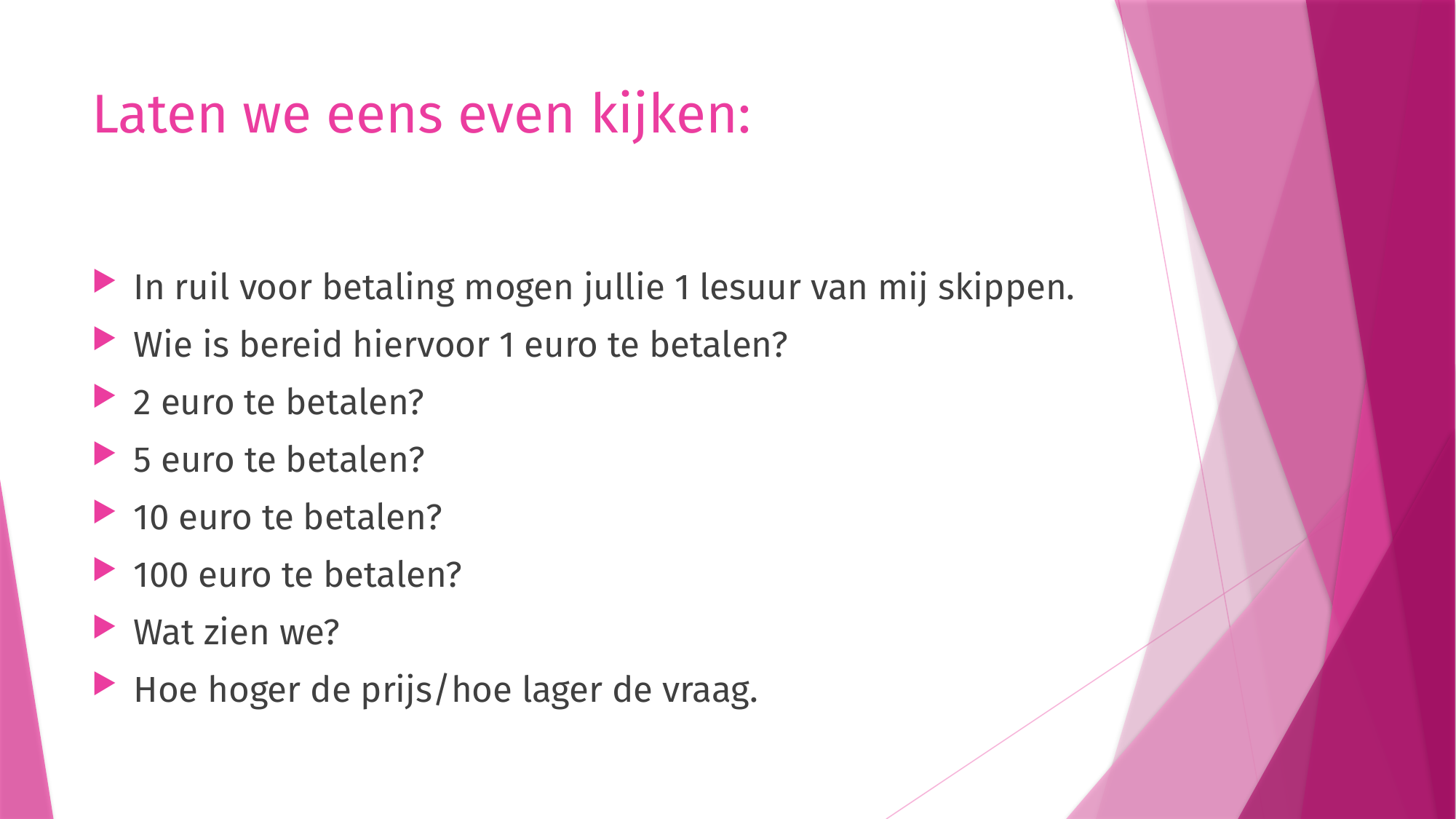

# Laten we eens even kijken:
In ruil voor betaling mogen jullie 1 lesuur van mij skippen.
Wie is bereid hiervoor 1 euro te betalen?
2 euro te betalen?
5 euro te betalen?
10 euro te betalen?
100 euro te betalen?
Wat zien we?
Hoe hoger de prijs/hoe lager de vraag.